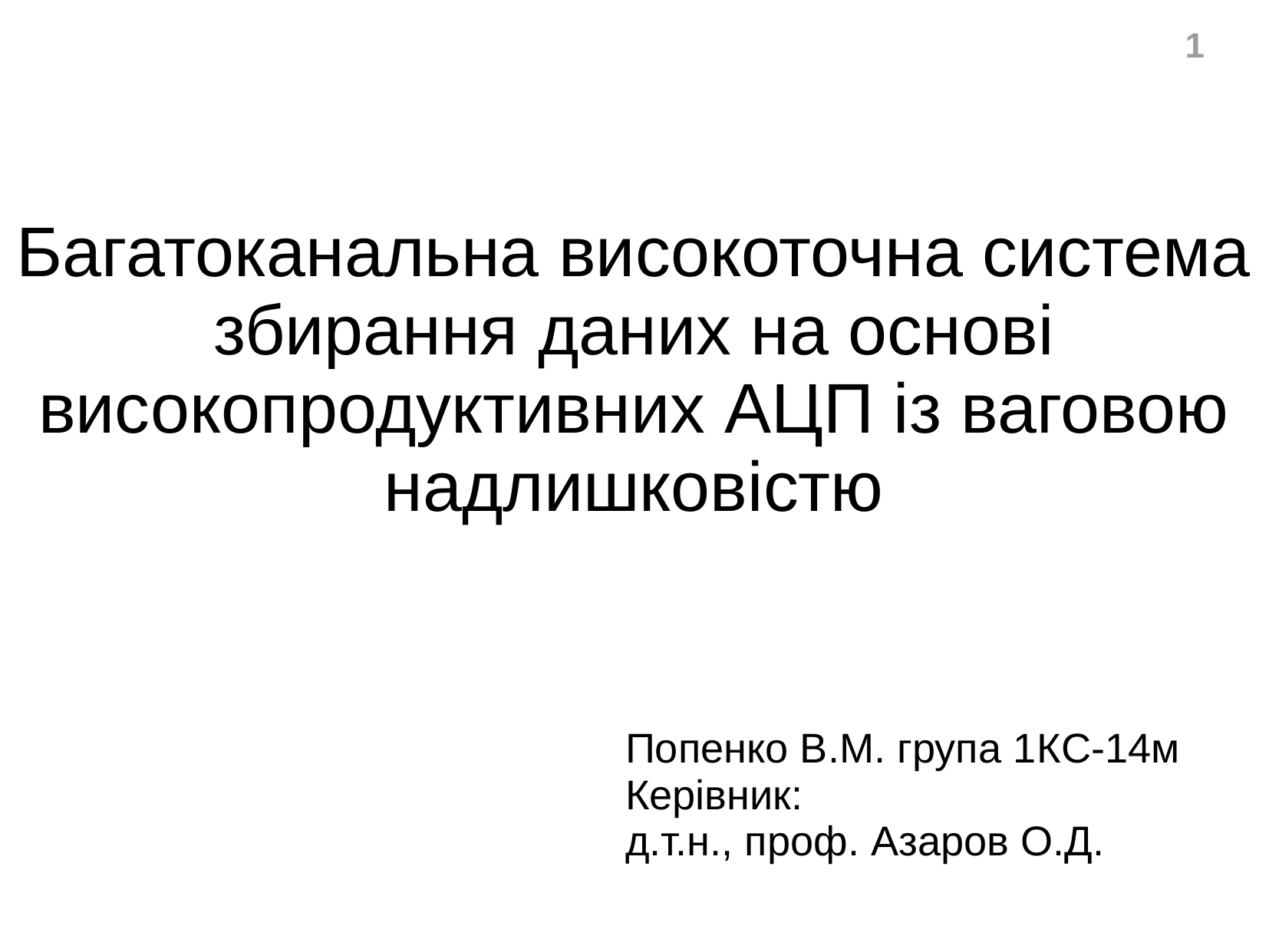

Багатоканальна високоточна система збирання даних на основі високопродуктивних АЦП із ваговою надлишковістю
Попенко В.М. група 1КС-14м
Керівник:
д.т.н., проф. Азаров О.Д.
1